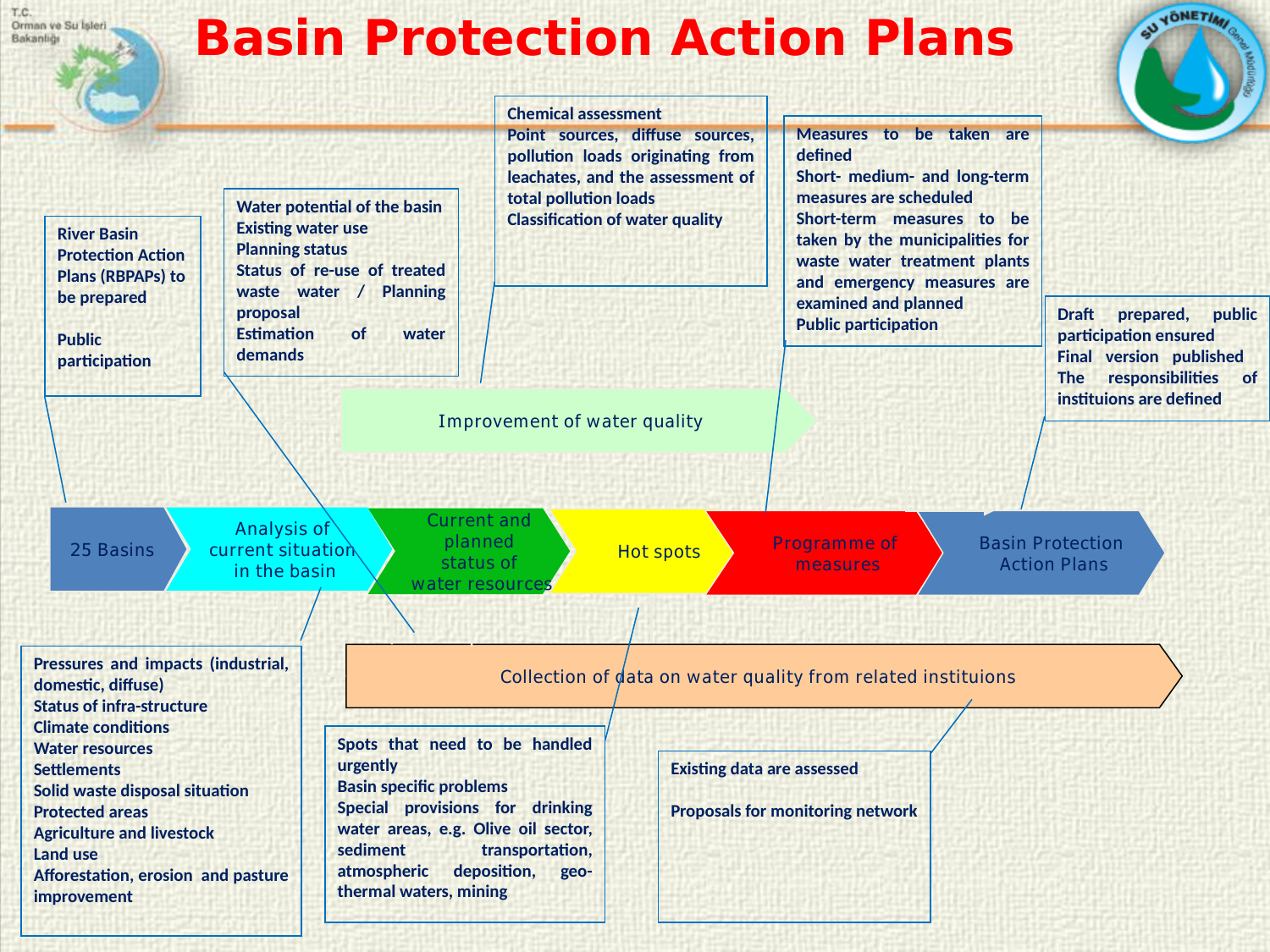

Basin Protection Action Plans
Chemical assessment
Point sources, diffuse sources, pollution loads originating from leachates, and the assessment of total pollution loads
Classification of water quality
Measures to be taken are defined
Short- medium- and long-term measures are scheduled
Short-term measures to be taken by the municipalities for waste water treatment plants and emergency measures are examined and planned
Public participation
Water potential of the basin
Existing water use
Planning status
Status of re-use of treated waste water / Planning proposal
Estimation of water demands

River Basin Protection Action Plans (RBPAPs) to be prepared

Public participation

Draft prepared, public participation ensured
Final version published  The responsibilities of instituions are defined
Improvement of water quality
Basin Protection
Action Plans

Programme of
measures

Current and
planned
status of
water resources

Hot spots

25 Basins
Analysis of
current situation
in the basin

Collection of data on water quality from related instituions
Pressures and impacts (industrial, domestic, diffuse)
Status of infra-structure
Climate conditions
Water resources
Settlements
Solid waste disposal situation
Protected areas
Agriculture and livestock
Land use
Afforestation, erosion  and pasture improvement
Spots that need to be handled urgently
Basin specific problems
Special provisions for drinking water areas, e.g. Olive oil sector, sediment transportation, atmospheric deposition, geo-thermal waters, mining
Existing data are assessed

Proposals for monitoring network